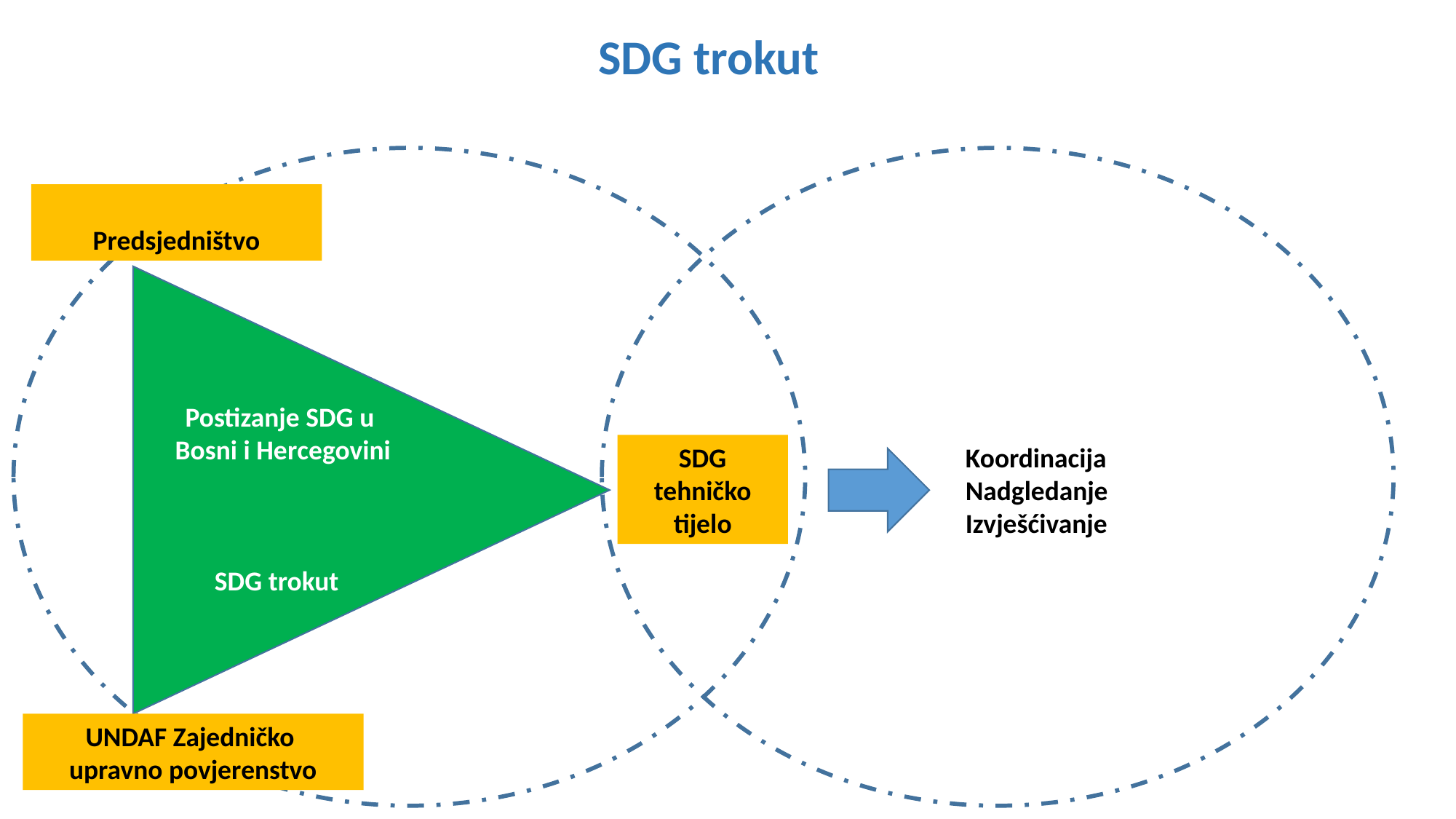

SDG trokut

Predsjedništvo

Postizanje SDG u
 Bosni i Hercegovini

SDG trokut

SDG tehničko tijelo
Koordinacija
Nadgledanje
Izvješćivanje

UNDAF Zajedničko
upravno povjerenstvo